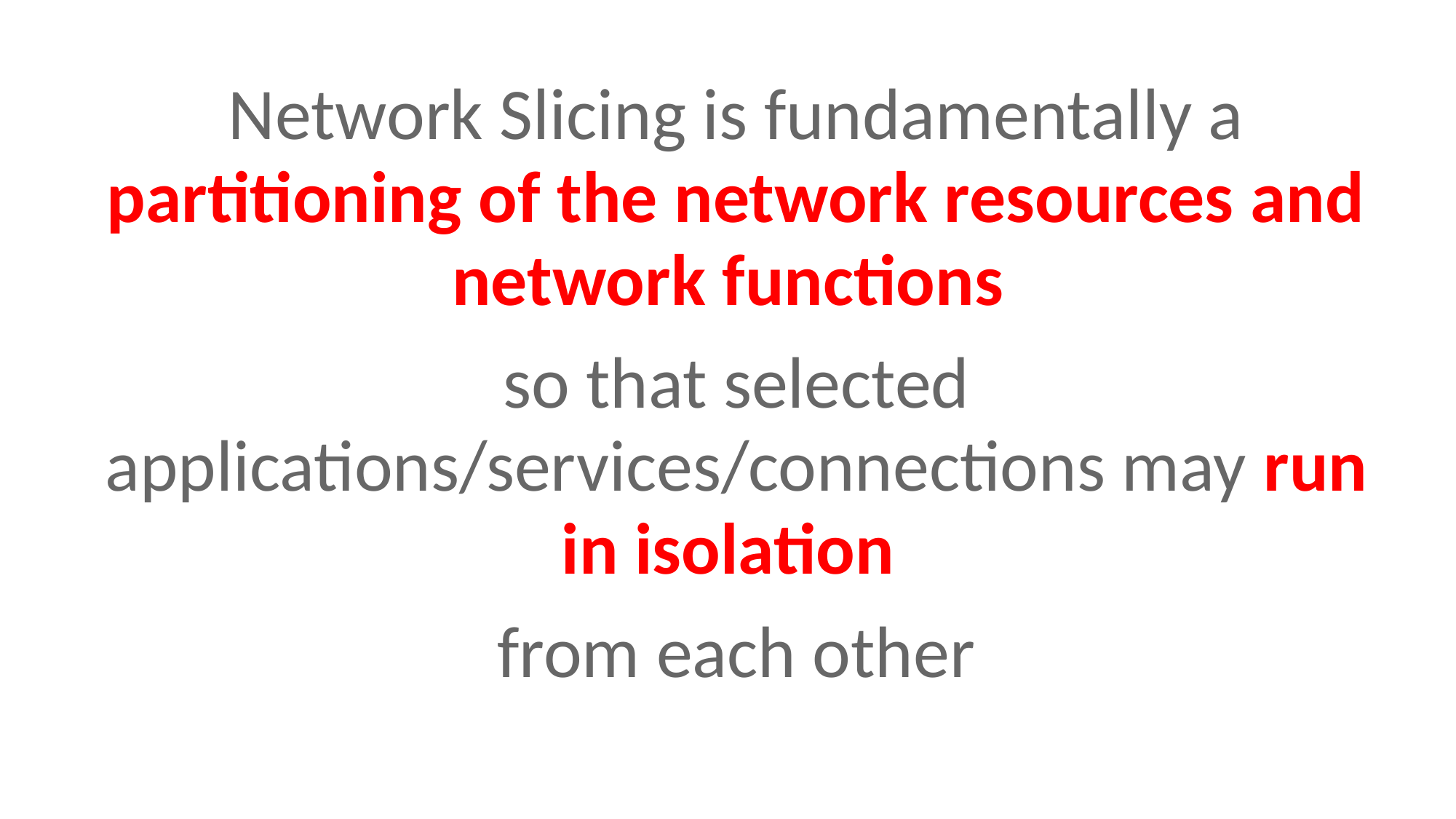

Network Slicing is fundamentally a partitioning of the network resources and network functions
so that selected applications/services/connections may run in isolation
from each other